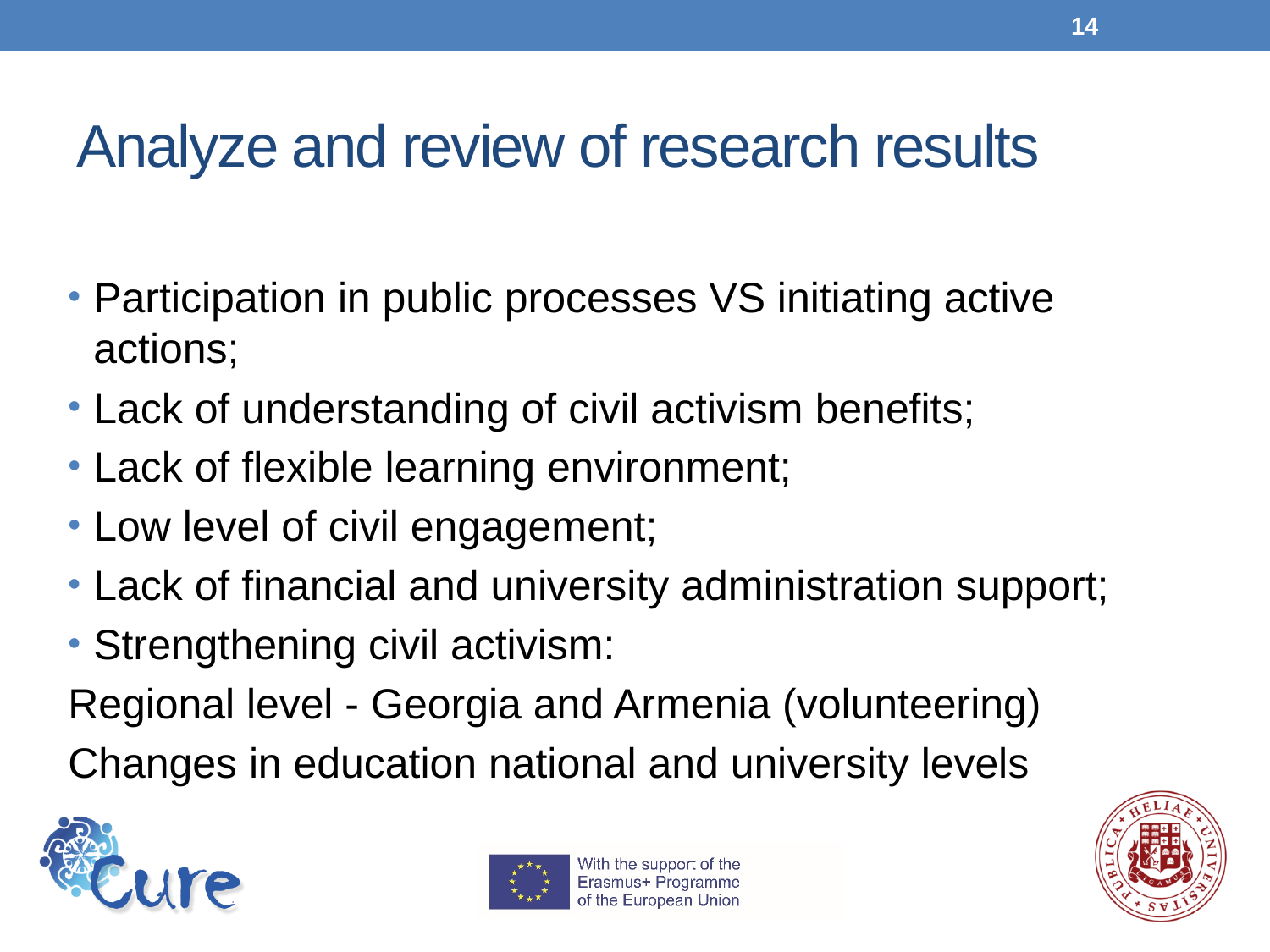

14
# Analyze and review of research results
Participation in public processes VS initiating active actions;
Lack of understanding of civil activism benefits;
Lack of flexible learning environment;
Low level of civil engagement;
Lack of financial and university administration support;
Strengthening civil activism:
Regional level - Georgia and Armenia (volunteering)
Changes in education national and university levels